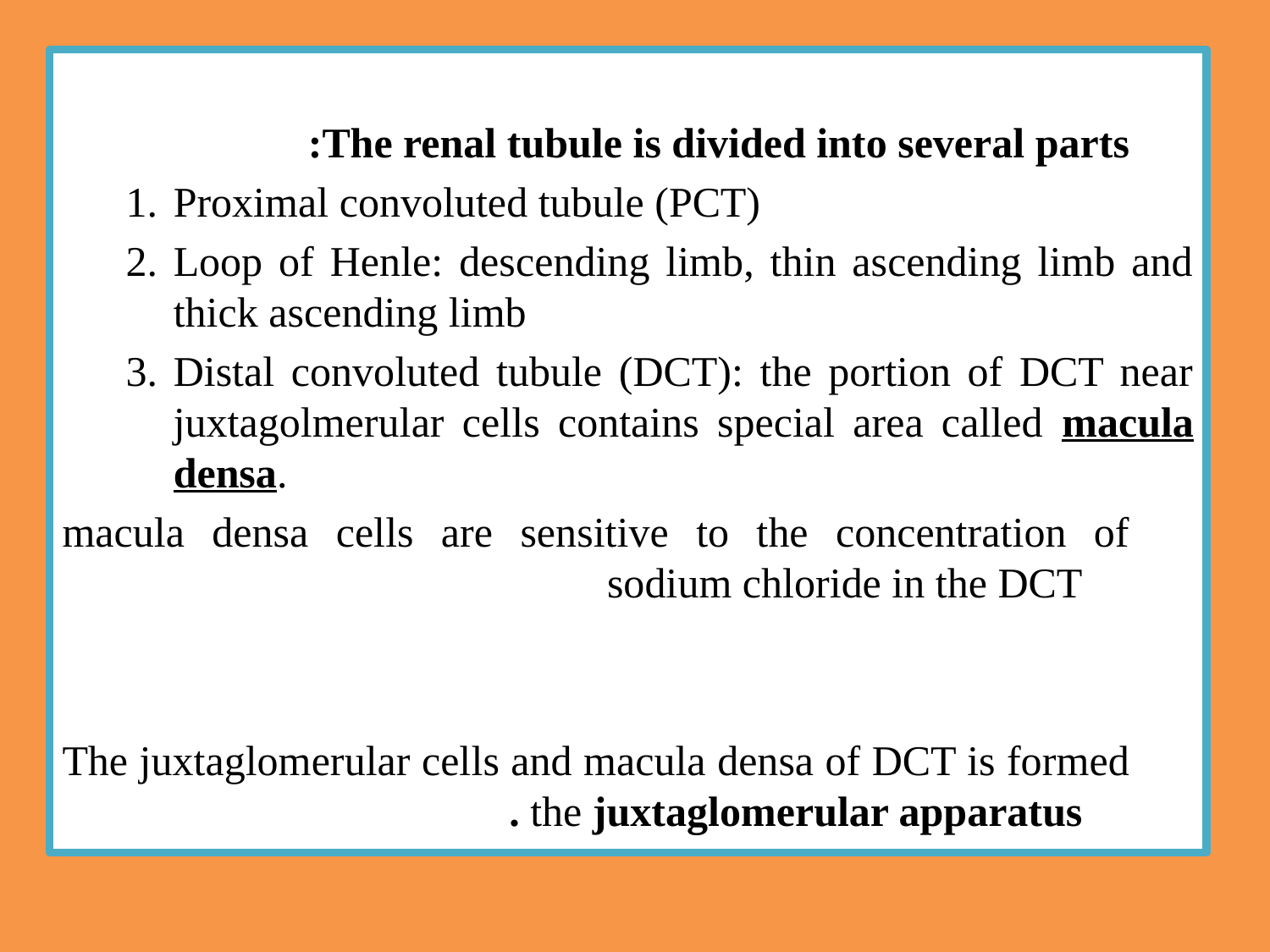

The renal tubule is divided into several parts:
Proximal convoluted tubule (PCT)
Loop of Henle: descending limb, thin ascending limb and thick ascending limb
Distal convoluted tubule (DCT): the portion of DCT near juxtagolmerular cells contains special area called macula densa.
	macula densa cells are sensitive to the concentration of sodium chloride in the DCT

The juxtaglomerular cells and macula densa of DCT is formed  the juxtaglomerular apparatus.